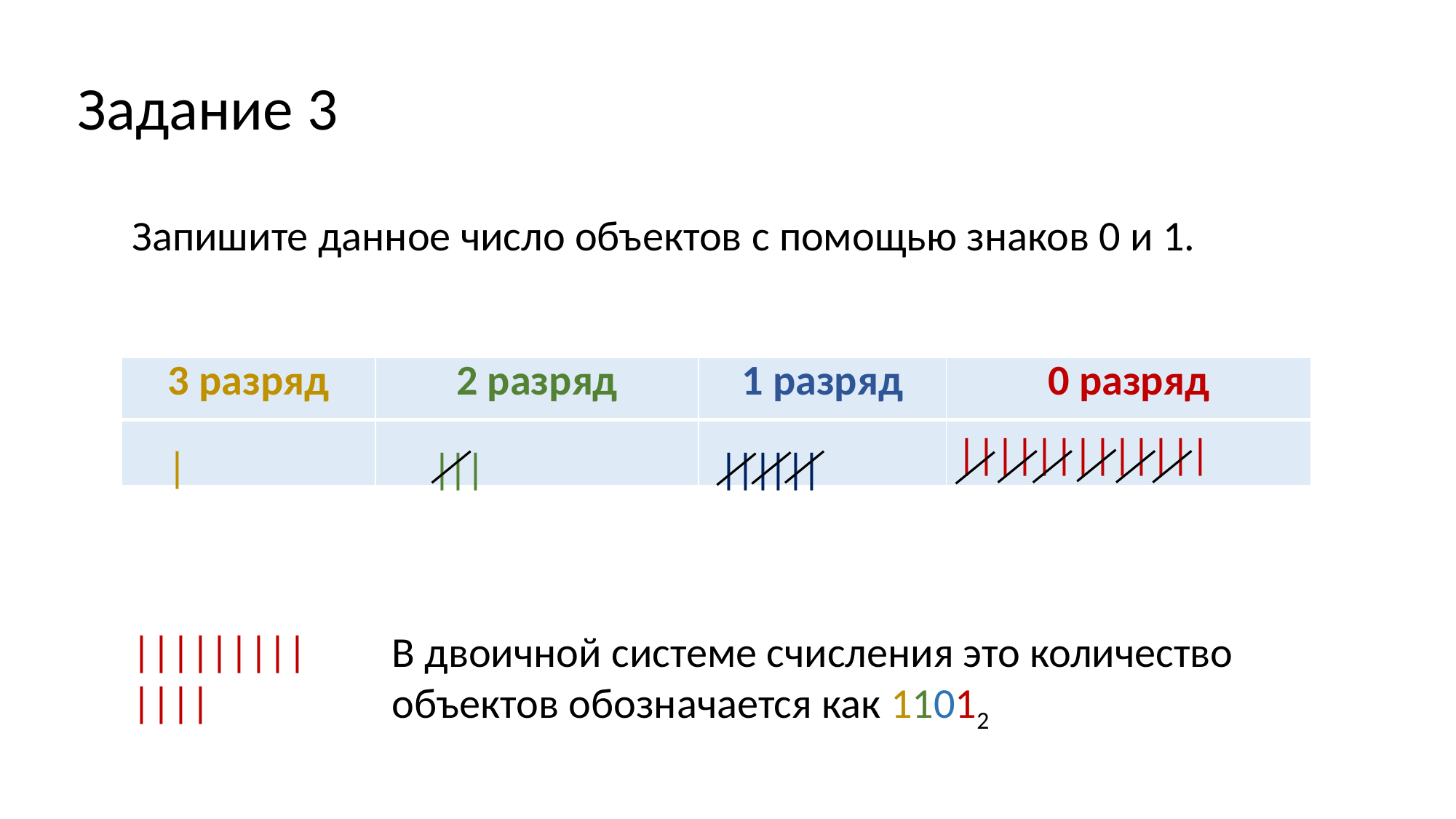

# Задание 3
Запишите данное число объектов с помощью знаков 0 и 1.
| 3 разряд | 2 разряд | 1 разряд | 0 разряд |
| --- | --- | --- | --- |
|  |  |  | ||||||||||||| |
|
|
|
|
|
|
|
|
|
|
|||||||||||||

В двоичной системе счисления это количество объектов обозначается как 11012